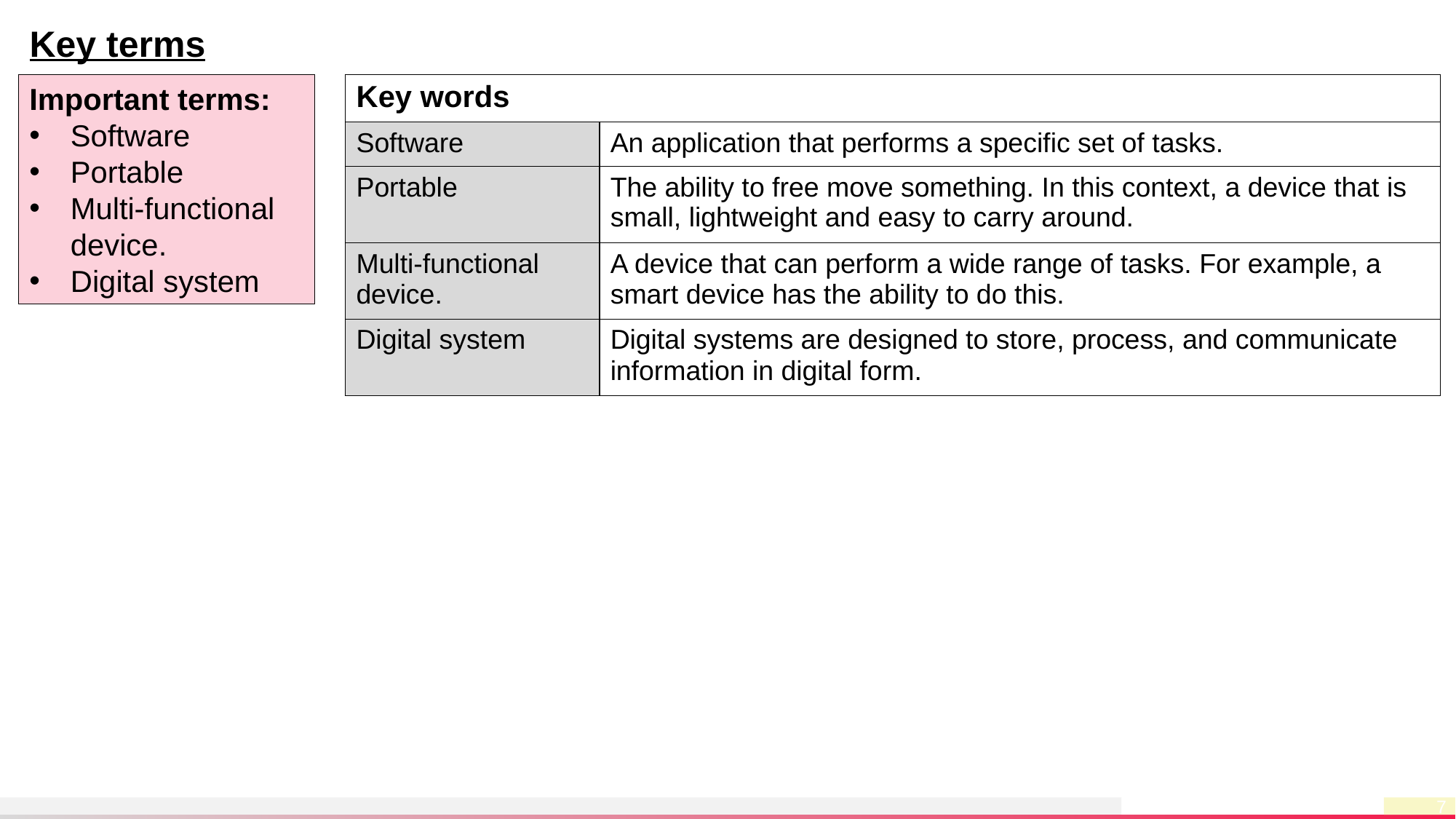

Key terms
Important terms:
Software
Portable
Multi-functional device.
Digital system
| Key words |  |
| --- | --- |
| Software | An application that performs a specific set of tasks. |
| Portable | The ability to free move something. In this context, a device that is small, lightweight and easy to carry around. |
| Multi-functional device. | A device that can perform a wide range of tasks. For example, a smart device has the ability to do this. |
| Digital system | Digital systems are designed to store, process, and communicate information in digital form. |
7